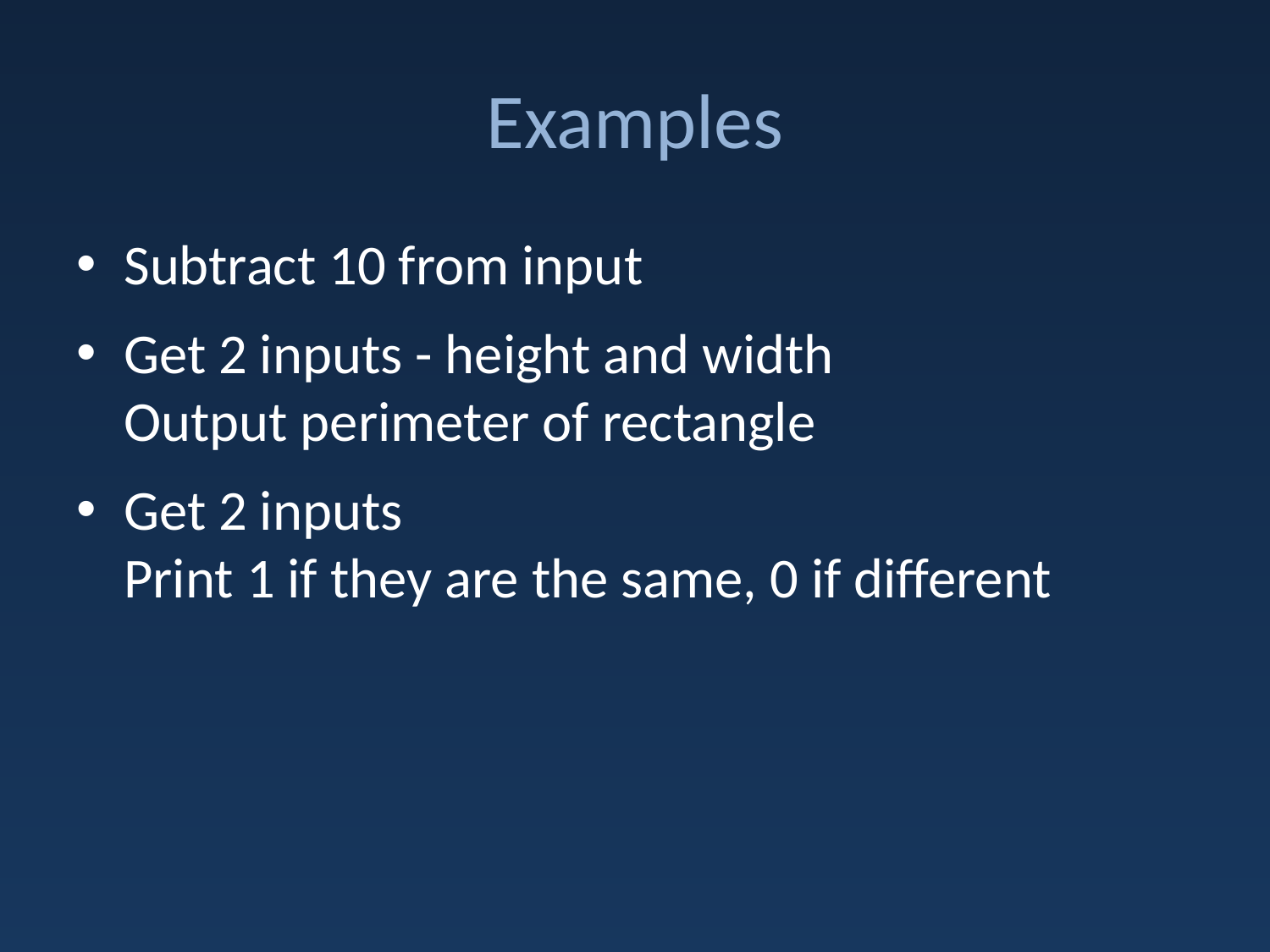

# Examples
Subtract 10 from input
Get 2 inputs - height and width
Output perimeter of rectangle
Get 2 inputs
Print 1 if they are the same, 0 if different